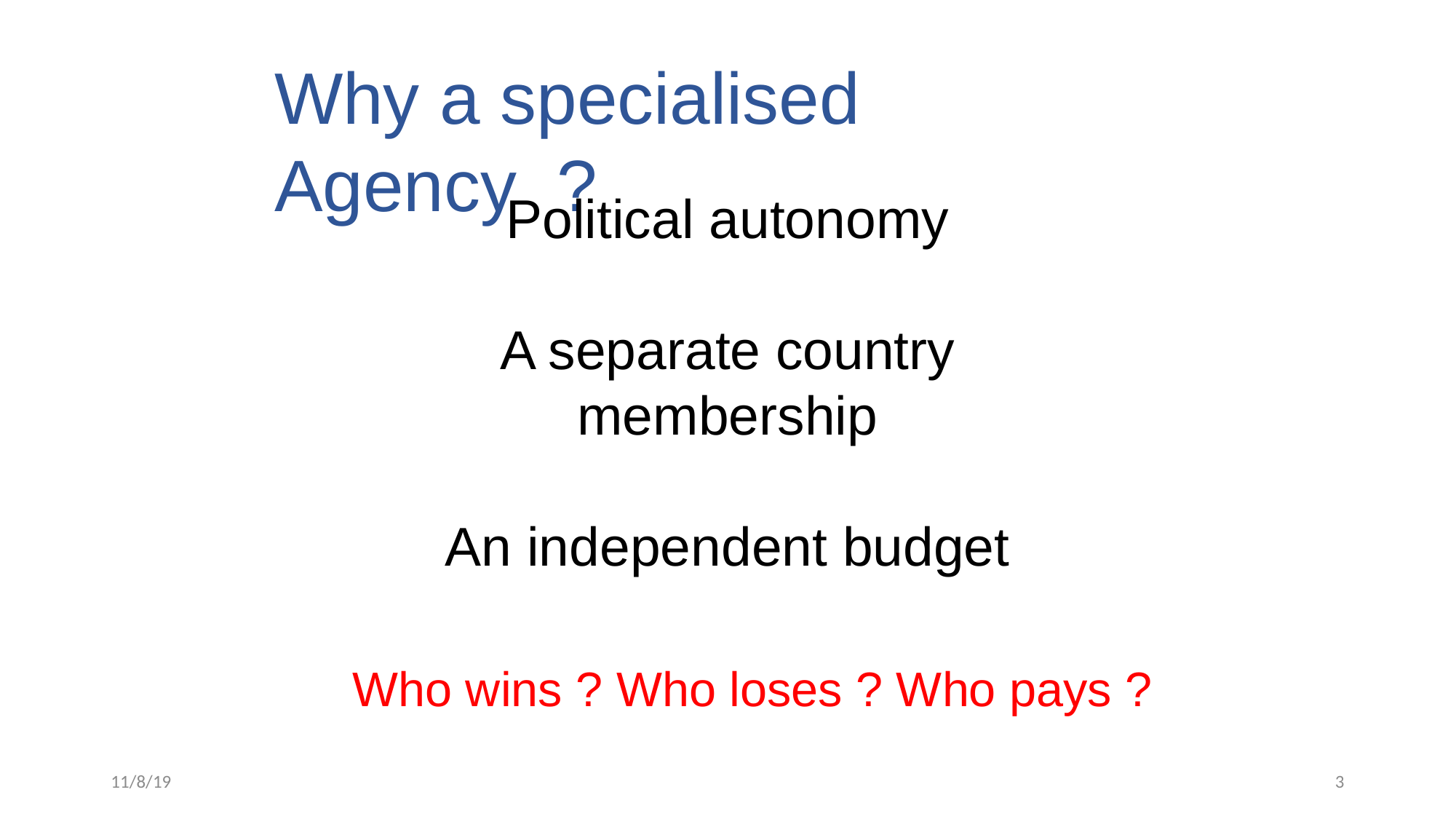

Why a specialised Agency  ?

Political autonomy

A separate country membership

An independent budget

Who wins ? Who loses ? Who pays ?
11/8/19

3